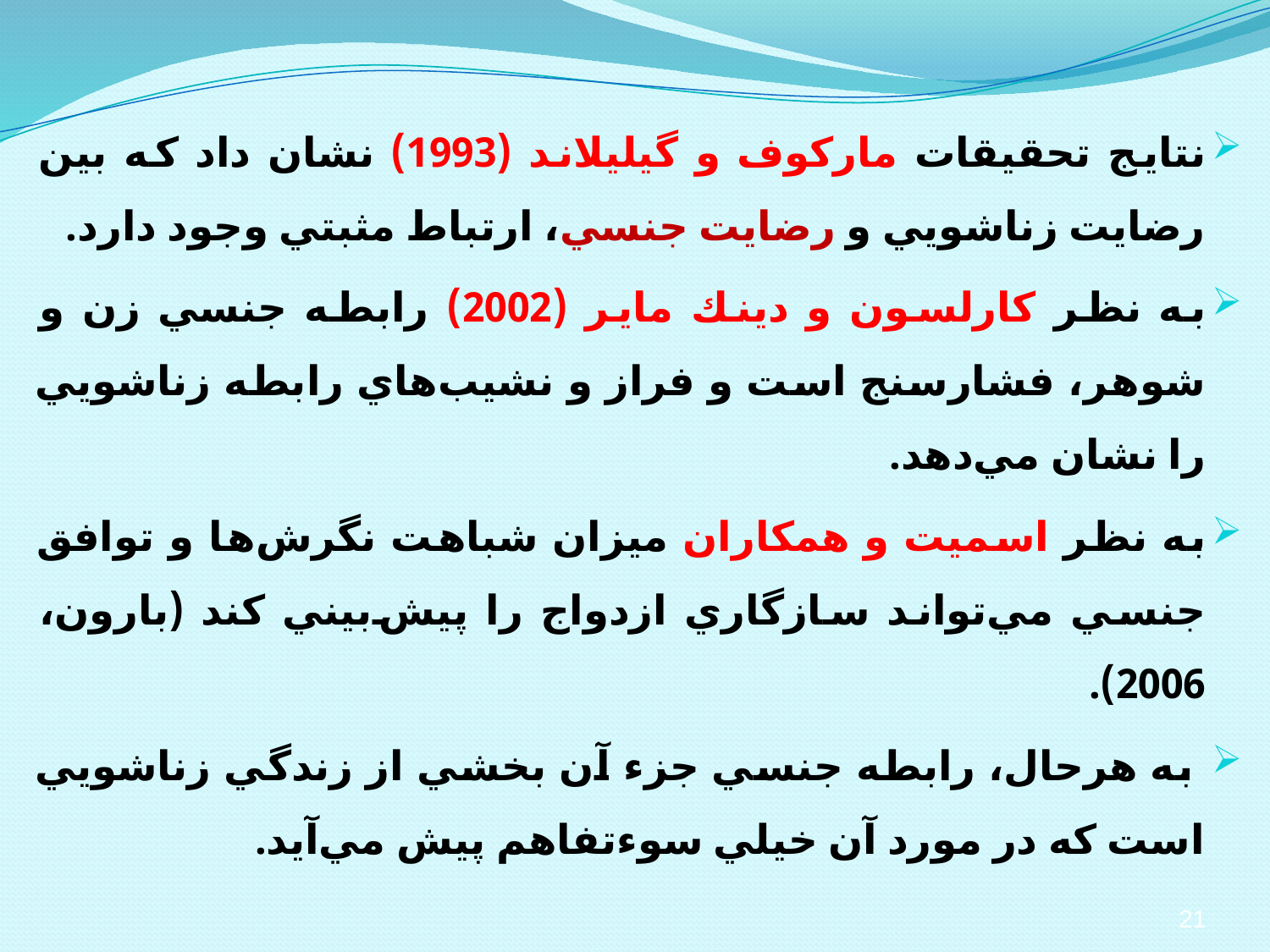

نتايج تحقيقات ماركوف و گيليلاند (1993) نشان داد كه بين رضايت زناشويي و رضایت جنسي، ارتباط مثبتي وجود دارد.
به نظر كارلسون و دينك ماير (2002) رابطه جنسي زن و شوهر، فشارسنج است و فراز و نشيب‌هاي رابطه زناشويي را نشان مي‌دهد.
به نظر اسميت و همكاران ميزان شباهت نگرش‌ها و توافق جنسي مي‌تواند سازگاري ازدواج را پيش‌بيني كند (بارون، 2006).
 به هرحال، رابطه جنسي جزء آن بخشي از زندگي زناشويي است كه در مورد آن خيلي سوءتفاهم پيش مي‌آيد.

21